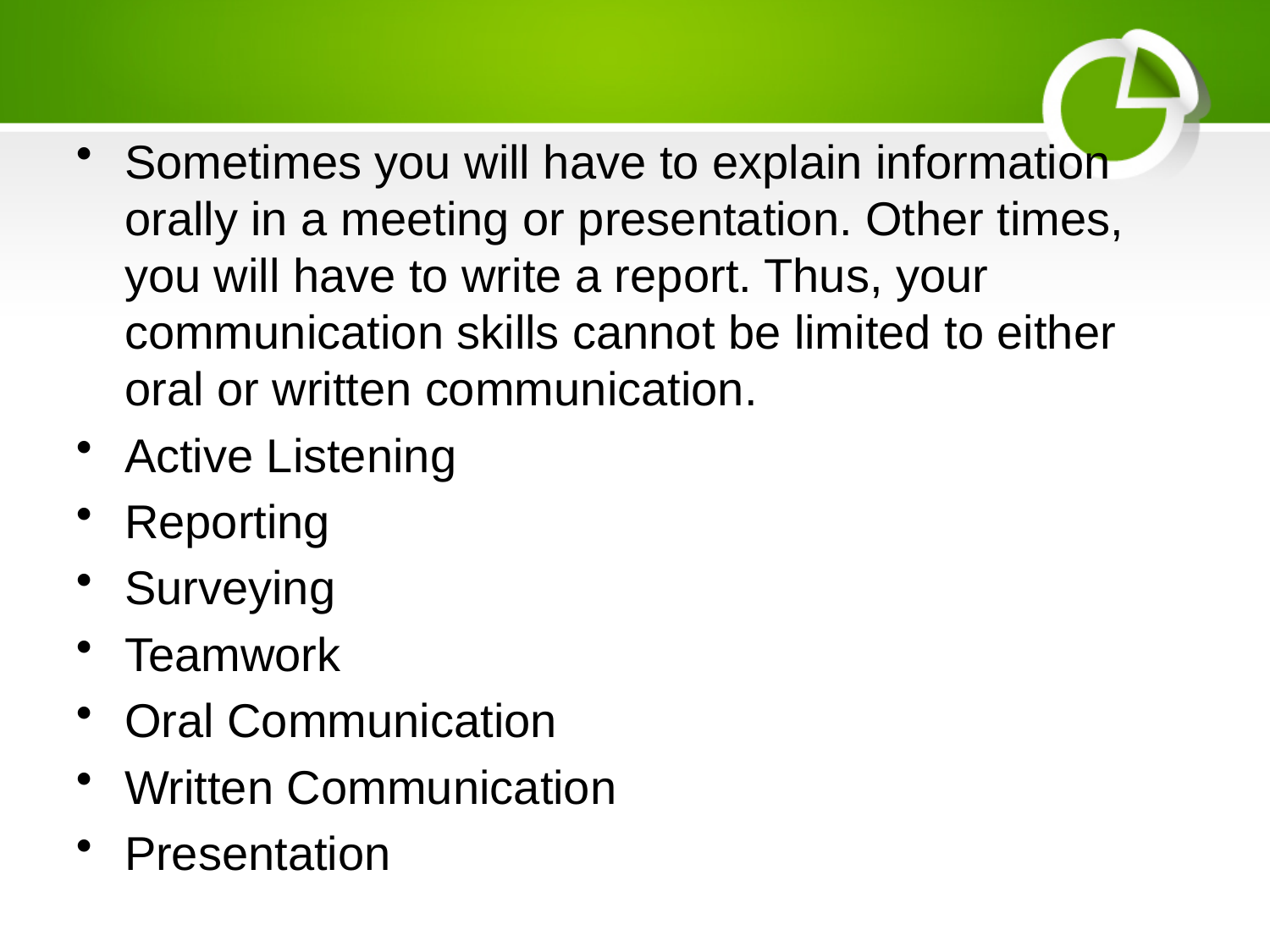

Sometimes you will have to explain information orally in a meeting or presentation. Other times, you will have to write a report. Thus, your communication skills cannot be limited to either oral or written communication.
Active Listening
Reporting
Surveying
Teamwork
Oral Communication
Written Communication
Presentation